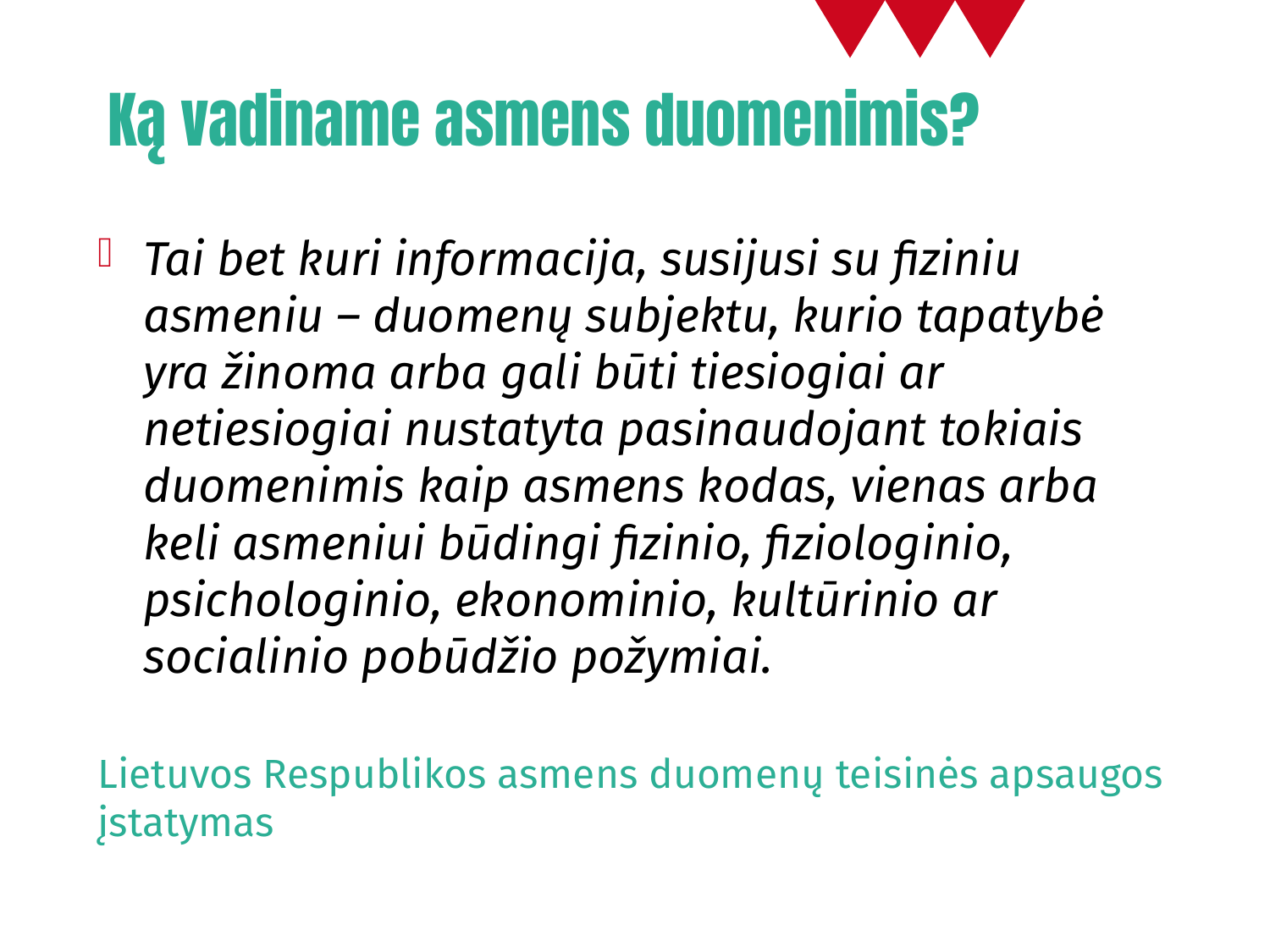

# Ką vadiname asmens duomenimis?
Tai bet kuri informacija, susijusi su fiziniu asmeniu – duomenų subjektu, kurio tapatybė yra žinoma arba gali būti tiesiogiai ar netiesiogiai nustatyta pasinaudojant tokiais duomenimis kaip asmens kodas, vienas arba keli asmeniui būdingi fizinio, fiziologinio, psichologinio, ekonominio, kultūrinio ar socialinio pobūdžio požymiai.

Lietuvos Respublikos asmens duomenų teisinės apsaugos įstatymas